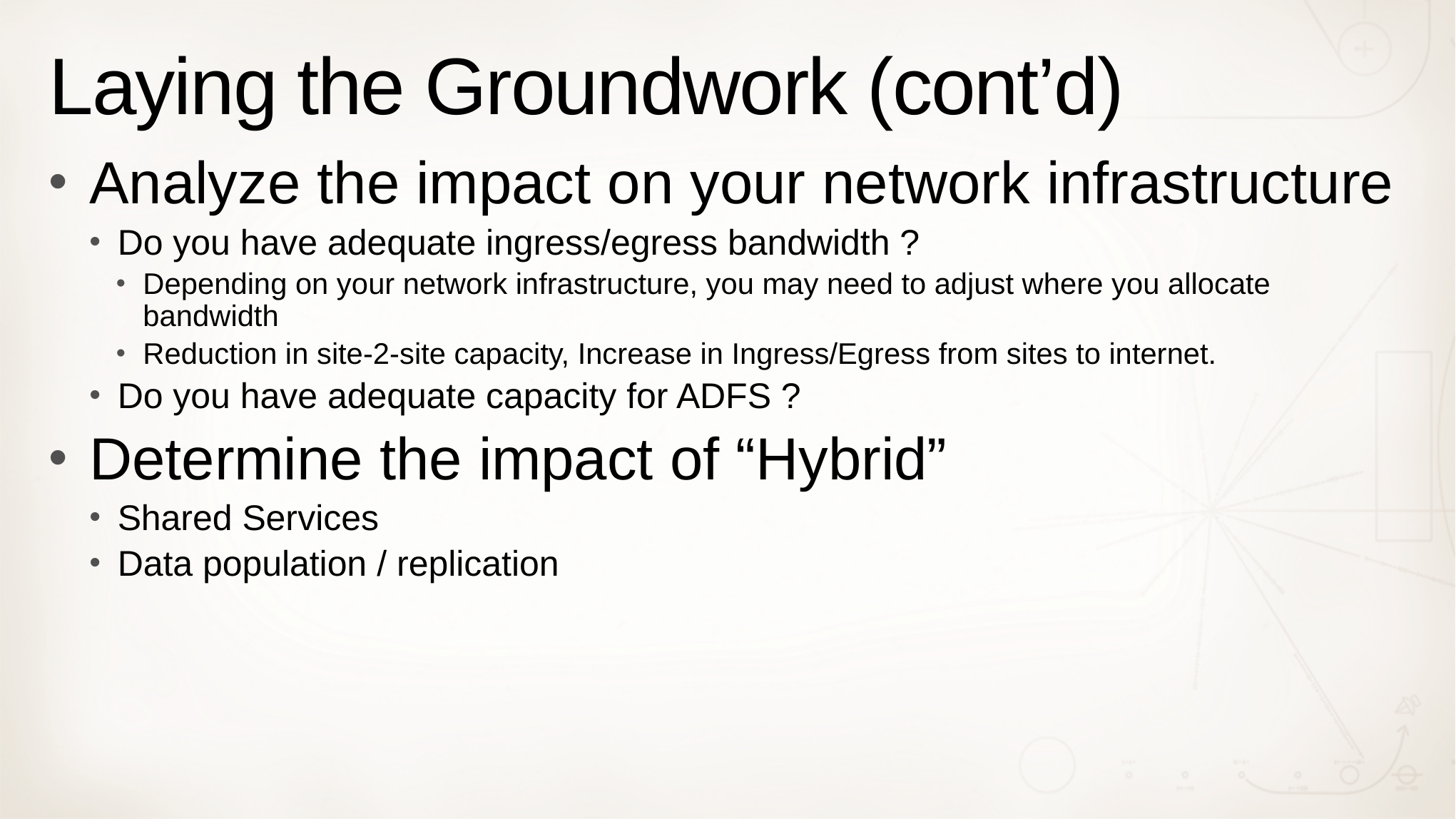

# Laying the Groundwork (cont’d)
Analyze the impact on your network infrastructure
Do you have adequate ingress/egress bandwidth ?
Depending on your network infrastructure, you may need to adjust where you allocate bandwidth
Reduction in site-2-site capacity, Increase in Ingress/Egress from sites to internet.
Do you have adequate capacity for ADFS ?
Determine the impact of “Hybrid”
Shared Services
Data population / replication